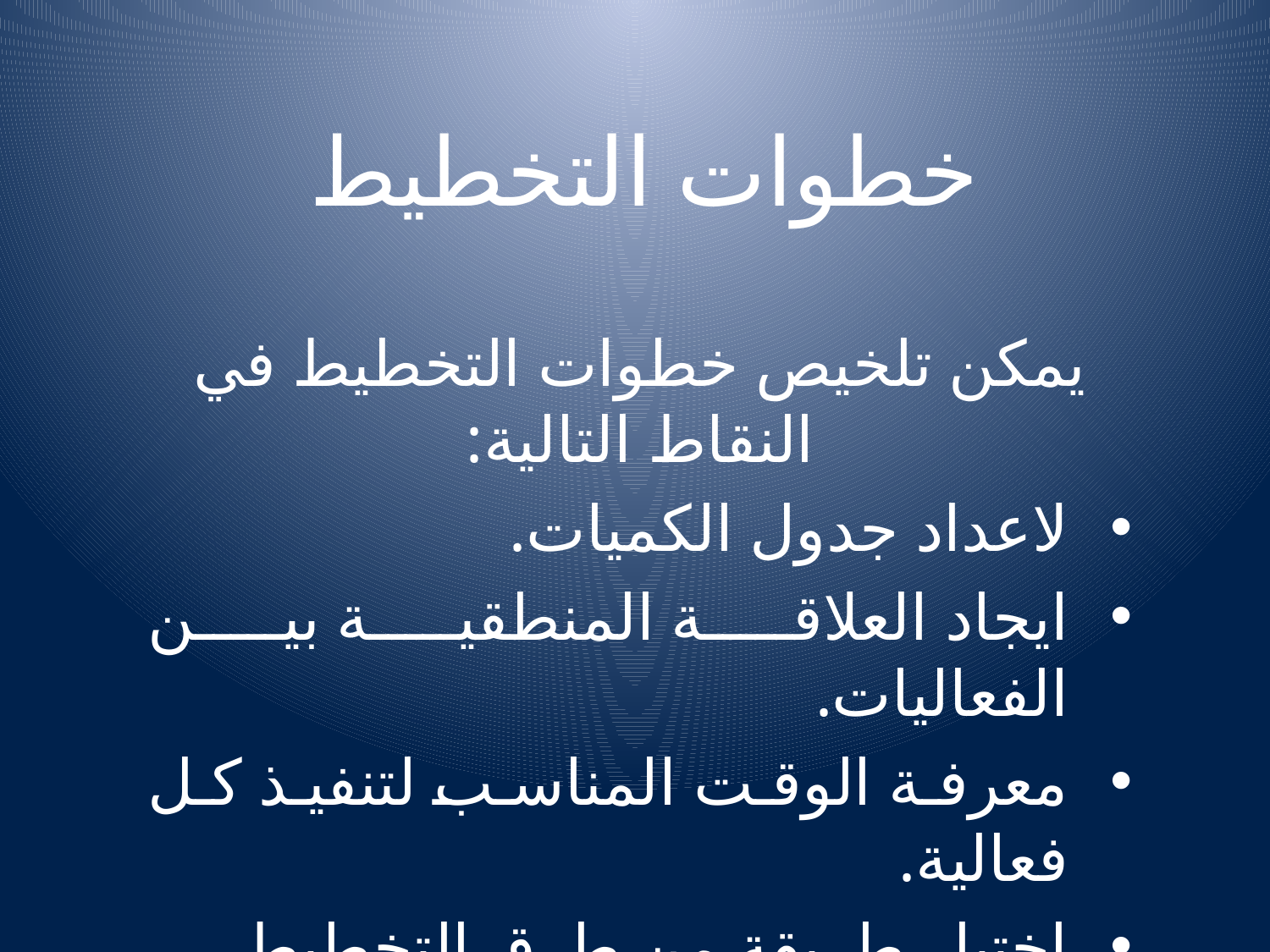

# خطوات التخطيط
يمكن تلخيص خطوات التخطيط في النقاط التالية:
لاعداد جدول الكميات.
ايجاد العلاقة المنطقية بين الفعاليات.
معرفة الوقت المناسب لتنفيذ كل فعالية.
اختيار طريقة من طرق التخطيط.